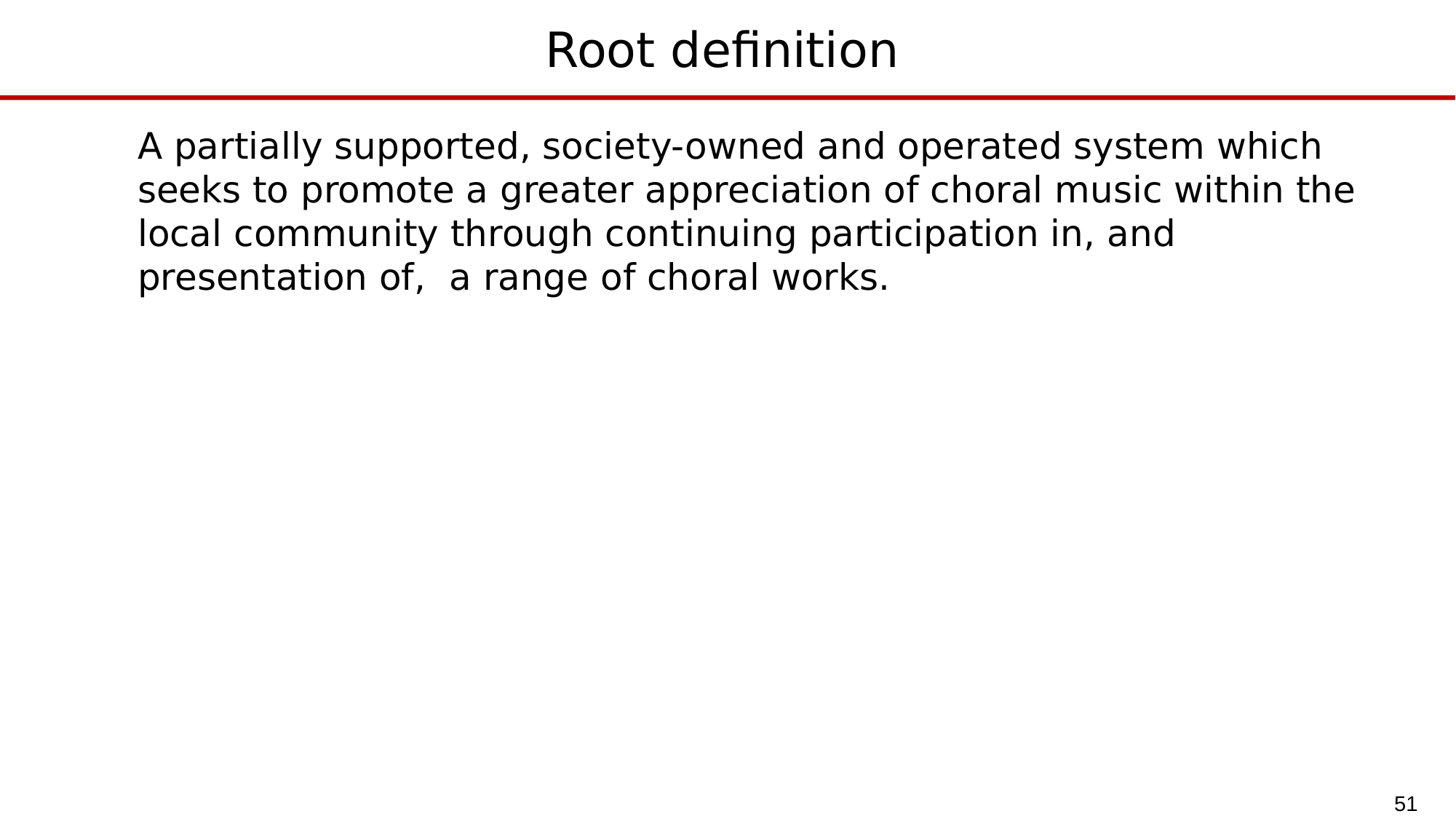

# Root definition
	A partially supported, society-owned and operated system which seeks to promote a greater appreciation of choral music within the local community through continuing participation in, and presentation of,  a range of choral works.
51